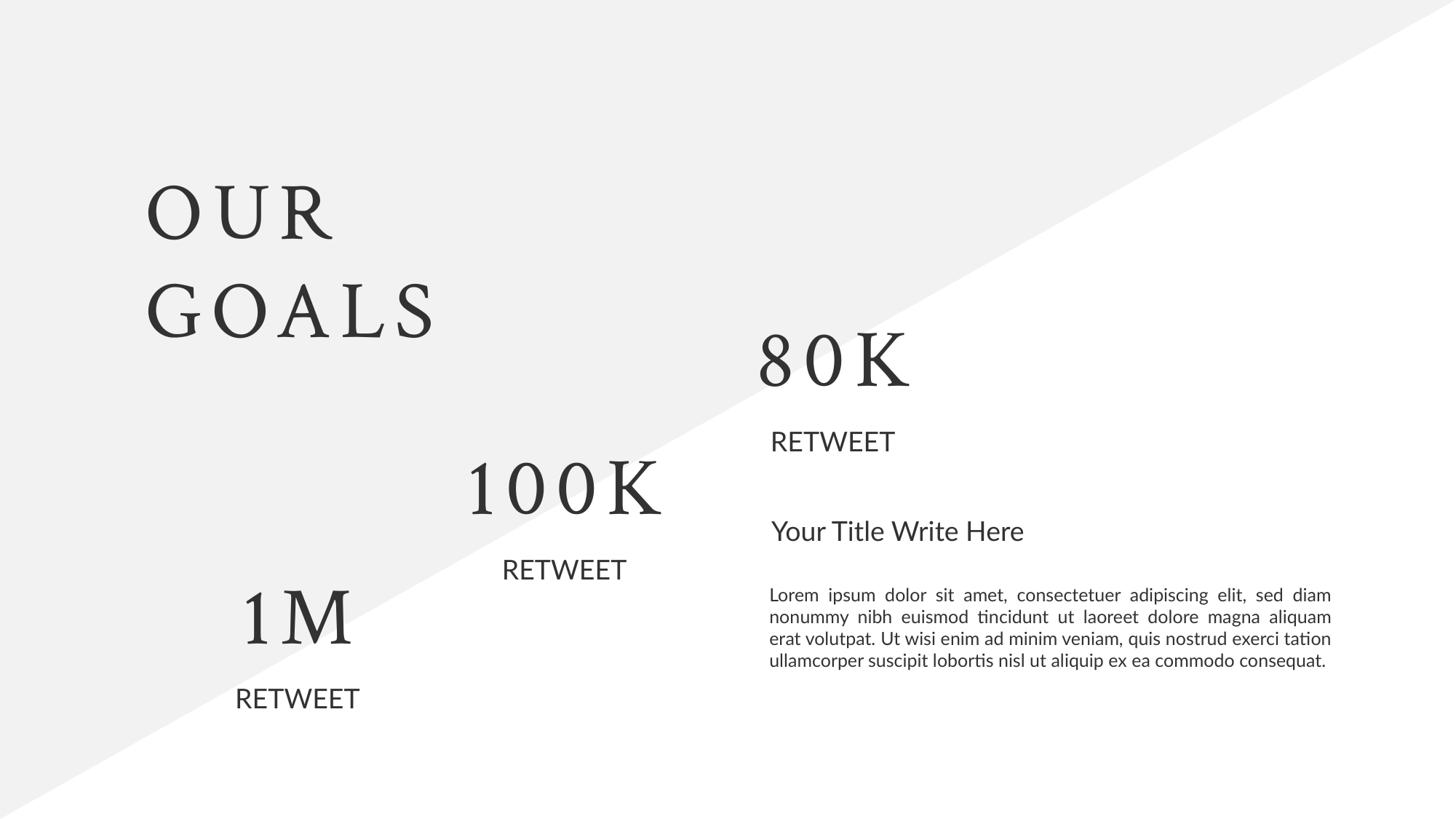

OUR GOALS
80K
RETWEET
100K
Your Title Write Here
RETWEET
1M
Lorem ipsum dolor sit amet, consectetuer adipiscing elit, sed diam nonummy nibh euismod tincidunt ut laoreet dolore magna aliquam erat volutpat. Ut wisi enim ad minim veniam, quis nostrud exerci tation ullamcorper suscipit lobortis nisl ut aliquip ex ea commodo consequat.

RETWEET